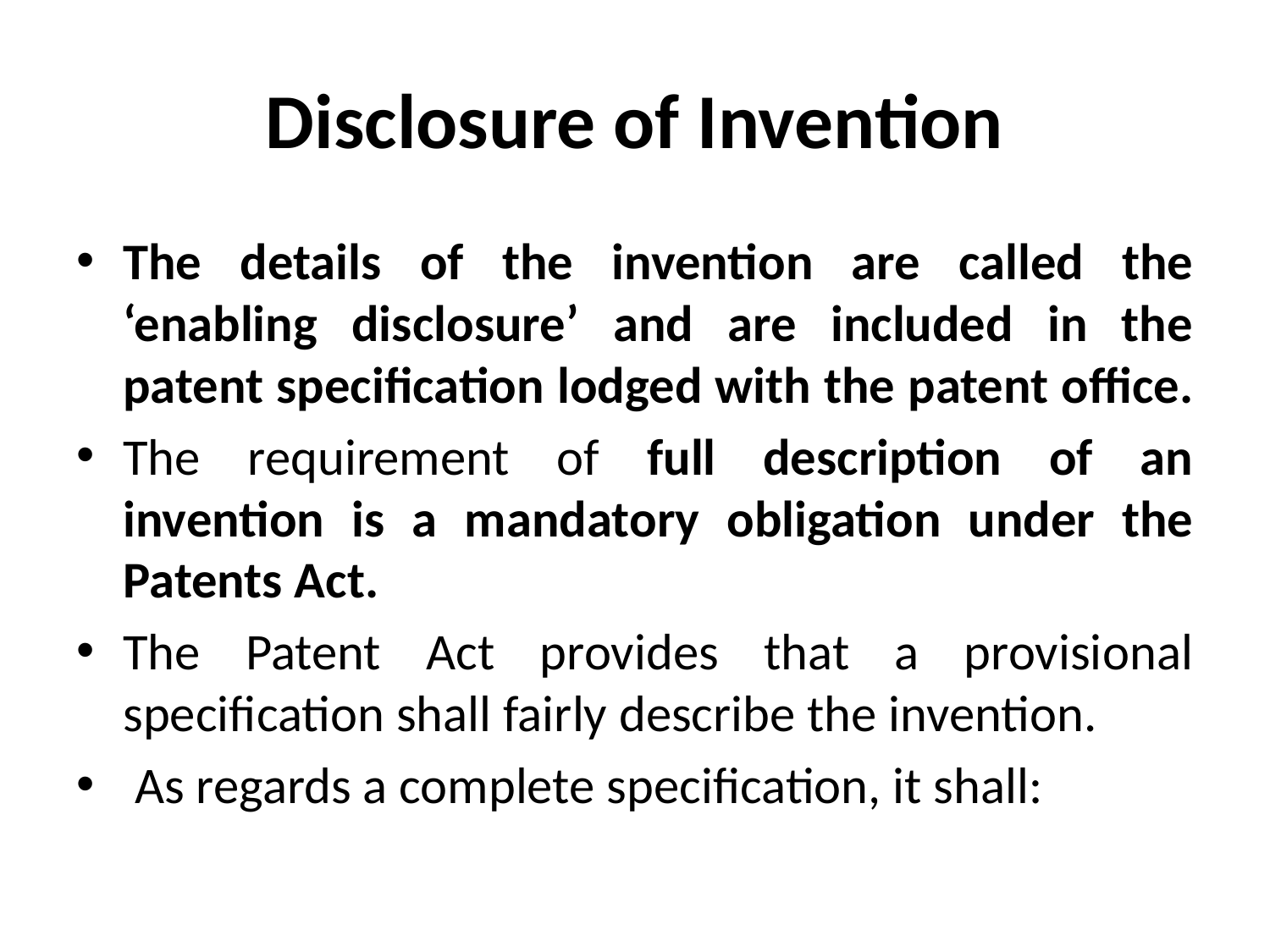

# Disclosure of Invention
The details of the invention are called the ‘enabling disclosure’ and are included in the patent specification lodged with the patent office.
The requirement of full description of an invention is a mandatory obligation under the Patents Act.
The Patent Act provides that a provisional specification shall fairly describe the invention.
 As regards a complete specification, it shall: